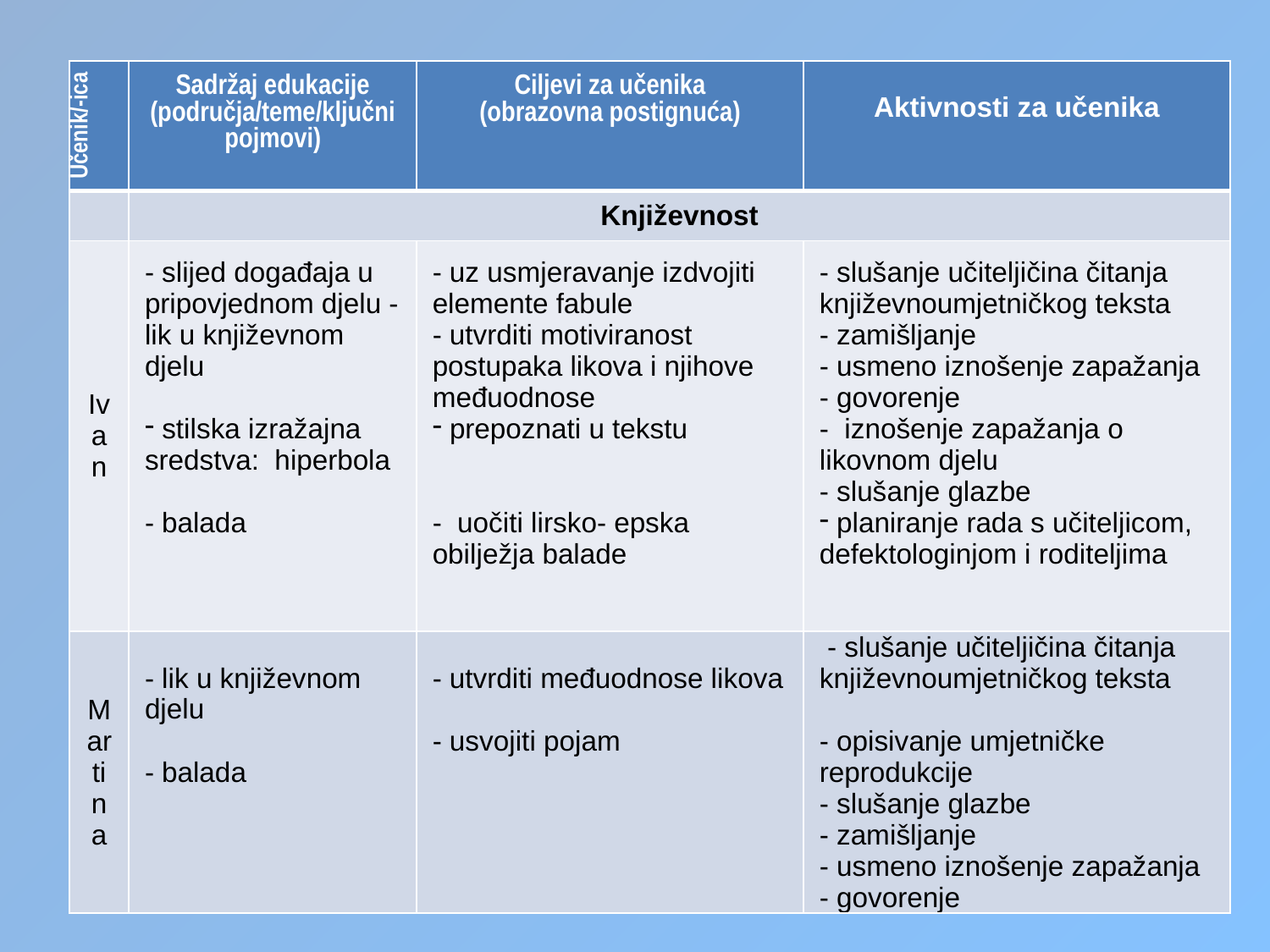

| Učenik/-ica | Sadržaj edukacije (područja/teme/ključni pojmovi) | Ciljevi za učenika (obrazovna postignuća) | Aktivnosti za učenika |
| --- | --- | --- | --- |
|  | Književnost |  |  |
| Ivan | - slijed događaja u pripovjednom djelu - lik u književnom djelu stilska izražajna sredstva: hiperbola - balada | - uz usmjeravanje izdvojiti elemente fabule - utvrditi motiviranost postupaka likova i njihove međuodnose prepoznati u tekstu - uočiti lirsko- epska obilježja balade | - slušanje učiteljičina čitanja književnoumjetničkog teksta - zamišljanje - usmeno iznošenje zapažanja - govorenje - iznošenje zapažanja o likovnom djelu - slušanje glazbe planiranje rada s učiteljicom, defektologinjom i roditeljima |
| Martina | - lik u književnom djelu   - balada | - utvrditi međuodnose likova    - usvojiti pojam | - slušanje učiteljičina čitanja književnoumjetničkog teksta - opisivanje umjetničke reprodukcije - slušanje glazbe - zamišljanje - usmeno iznošenje zapažanja - govorenje |